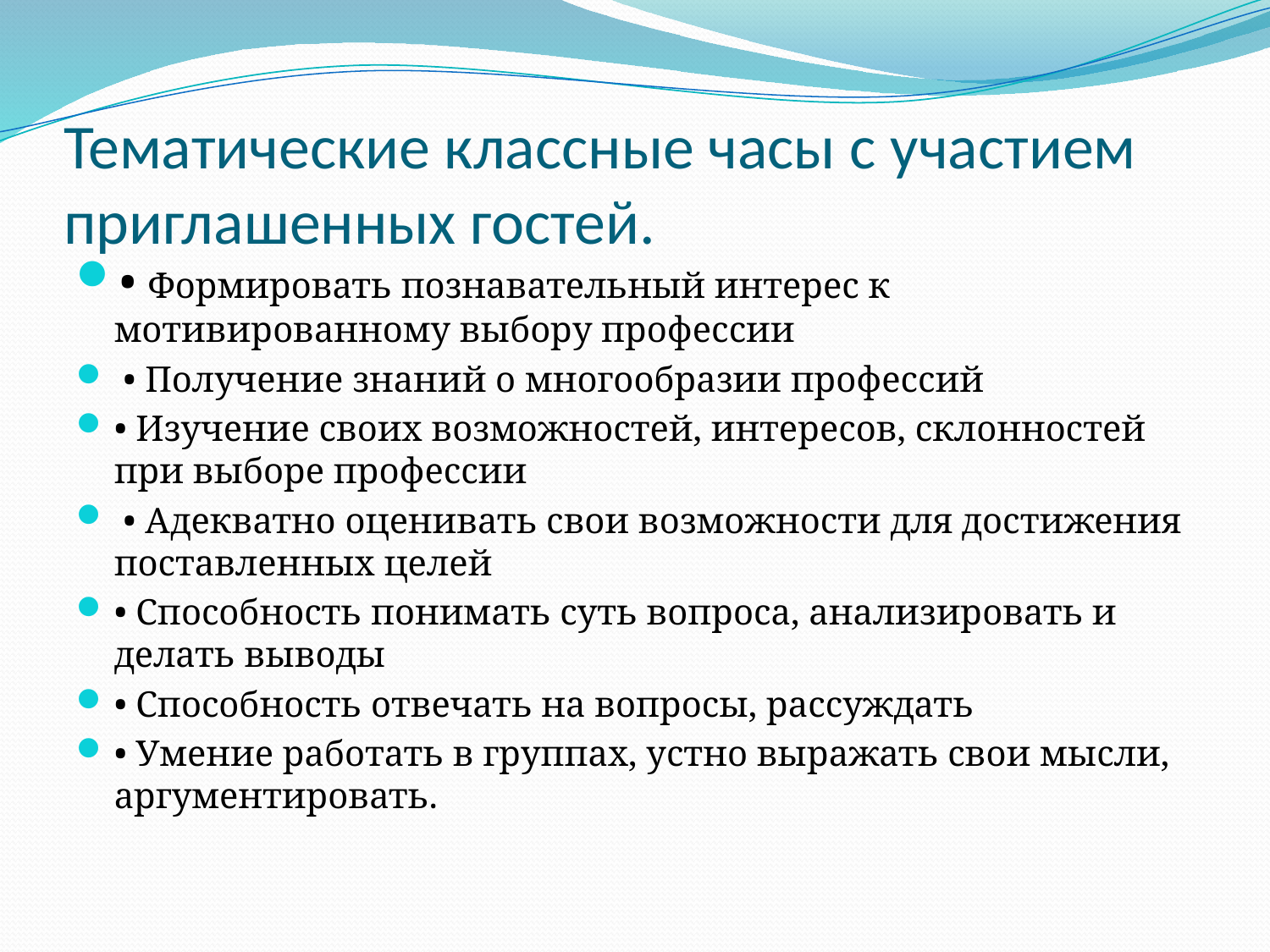

# Тематические классные часы с участием приглашенных гостей.
• Формировать познавательный интерес к мотивированному выбору профессии
 • Получение знаний о многообразии профессий
• Изучение своих возможностей, интересов, склонностей при выборе профессии
 • Адекватно оценивать свои возможности для достижения поставленных целей
• Способность понимать суть вопроса, анализировать и делать выводы
• Способность отвечать на вопросы, рассуждать
• Умение работать в группах, устно выражать свои мысли, аргументировать.